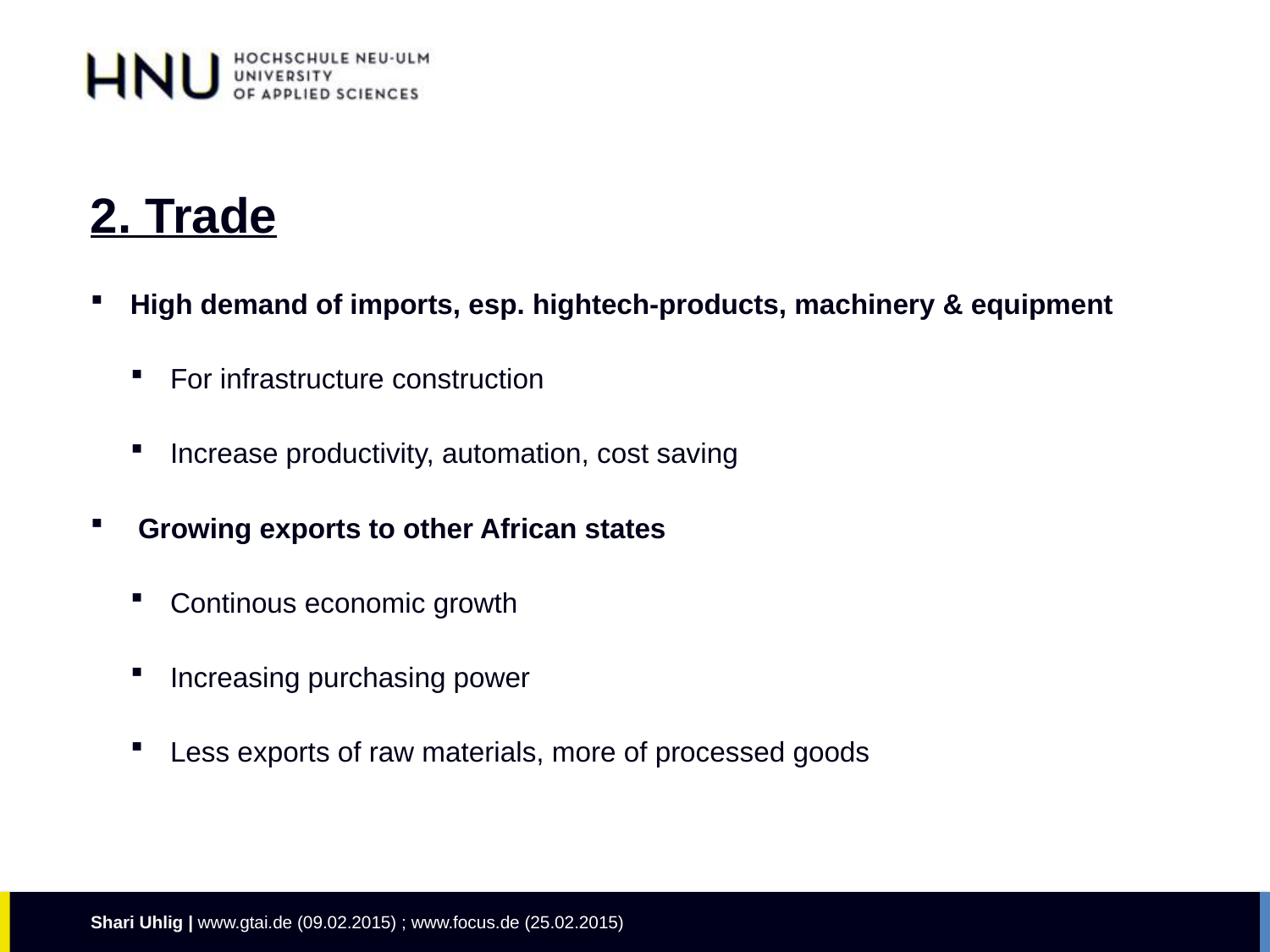

# 2. Trade
High demand of imports, esp. hightech-products, machinery & equipment
For infrastructure construction
Increase productivity, automation, cost saving
 Growing exports to other African states
Continous economic growth
Increasing purchasing power
Less exports of raw materials, more of processed goods

Shari Uhlig | www.gtai.de (09.02.2015) ; www.focus.de (25.02.2015)